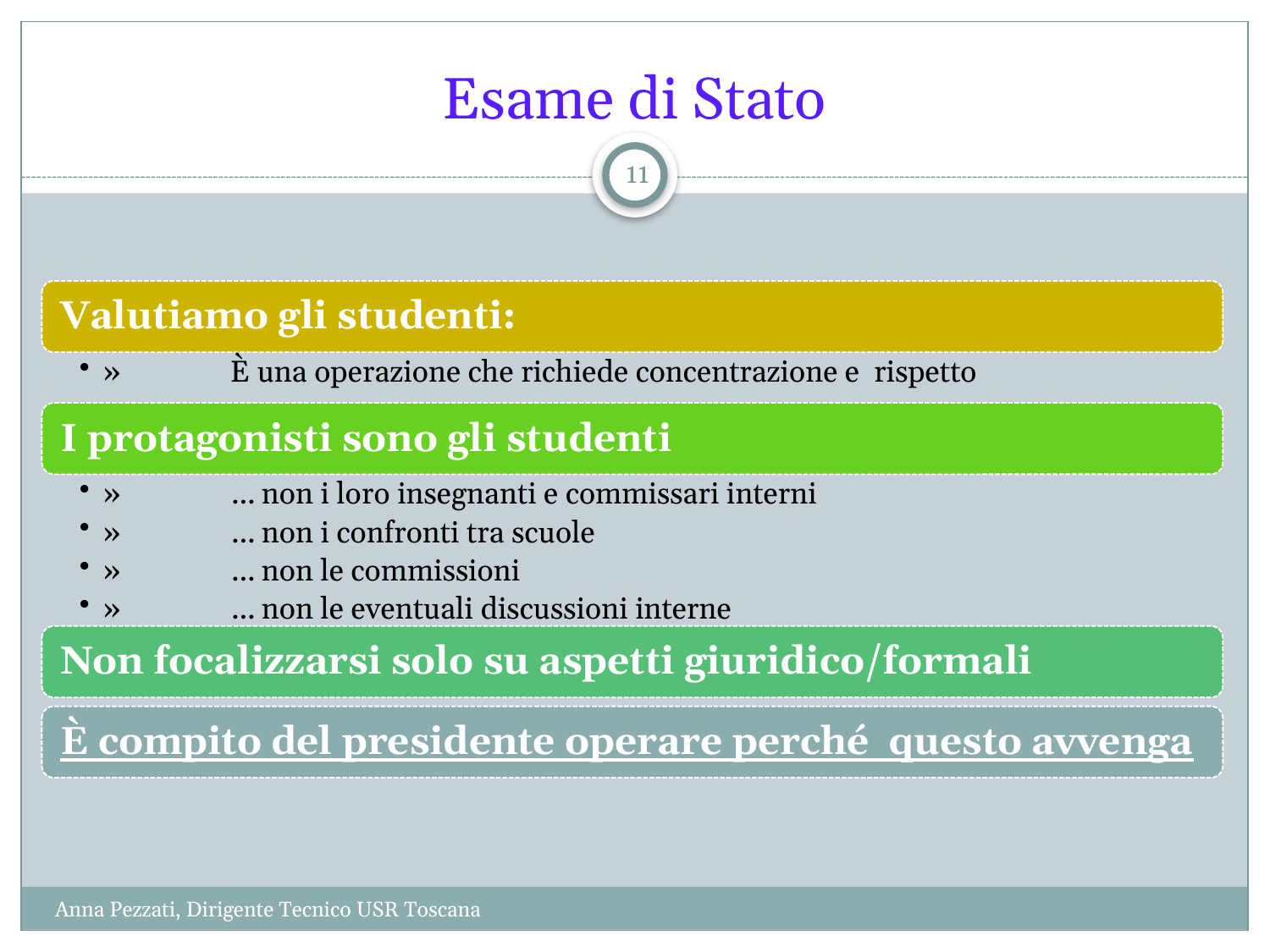

# Esame di Stato
11
Valutiamo gli studenti:
»	È una operazione che richiede concentrazione e  rispetto
I protagonisti sono gli studenti
»	… non i loro insegnanti e commissari interni
»	… non i confronti tra scuole
»	… non le commissioni
»	… non le eventuali discussioni interne
Non focalizzarsi solo su aspetti giuridico/formali
È compito del presidente operare perché  questo avvenga
Anna Pezzati, Dirigente Tecnico USR Toscana